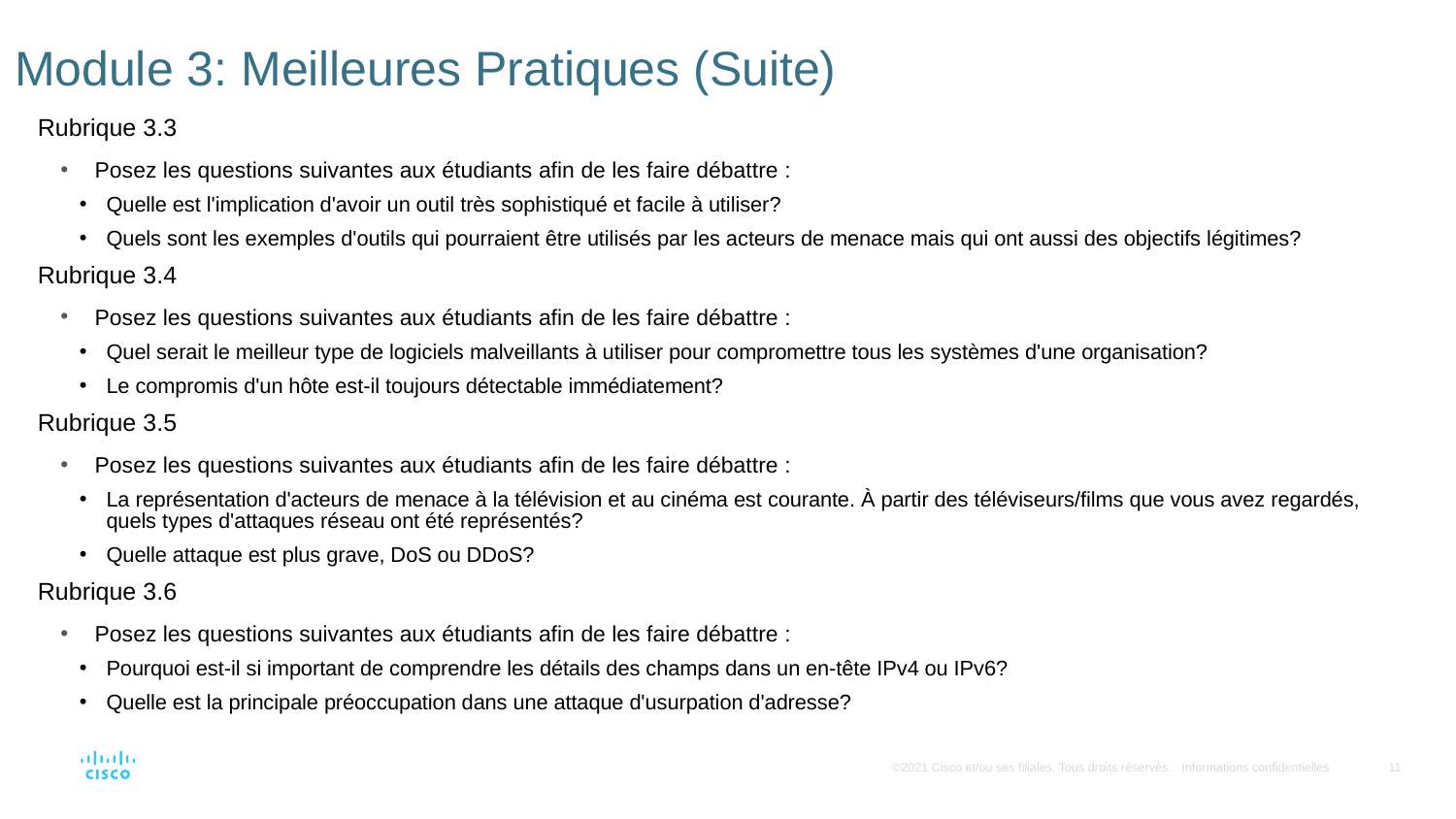

# Module 3: Meilleures Pratiques (Suite)
Rubrique 3.3
Posez les questions suivantes aux étudiants afin de les faire débattre :
Quelle est l'implication d'avoir un outil très sophistiqué et facile à utiliser?
Quels sont les exemples d'outils qui pourraient être utilisés par les acteurs de menace mais qui ont aussi des objectifs légitimes?
Rubrique 3.4
Posez les questions suivantes aux étudiants afin de les faire débattre :
Quel serait le meilleur type de logiciels malveillants à utiliser pour compromettre tous les systèmes d'une organisation?
Le compromis d'un hôte est-il toujours détectable immédiatement?
Rubrique 3.5
Posez les questions suivantes aux étudiants afin de les faire débattre :
La représentation d'acteurs de menace à la télévision et au cinéma est courante. À partir des téléviseurs/films que vous avez regardés, quels types d'attaques réseau ont été représentés?
Quelle attaque est plus grave, DoS ou DDoS?
Rubrique 3.6
Posez les questions suivantes aux étudiants afin de les faire débattre :
Pourquoi est-il si important de comprendre les détails des champs dans un en-tête IPv4 ou IPv6?
Quelle est la principale préoccupation dans une attaque d'usurpation d'adresse?